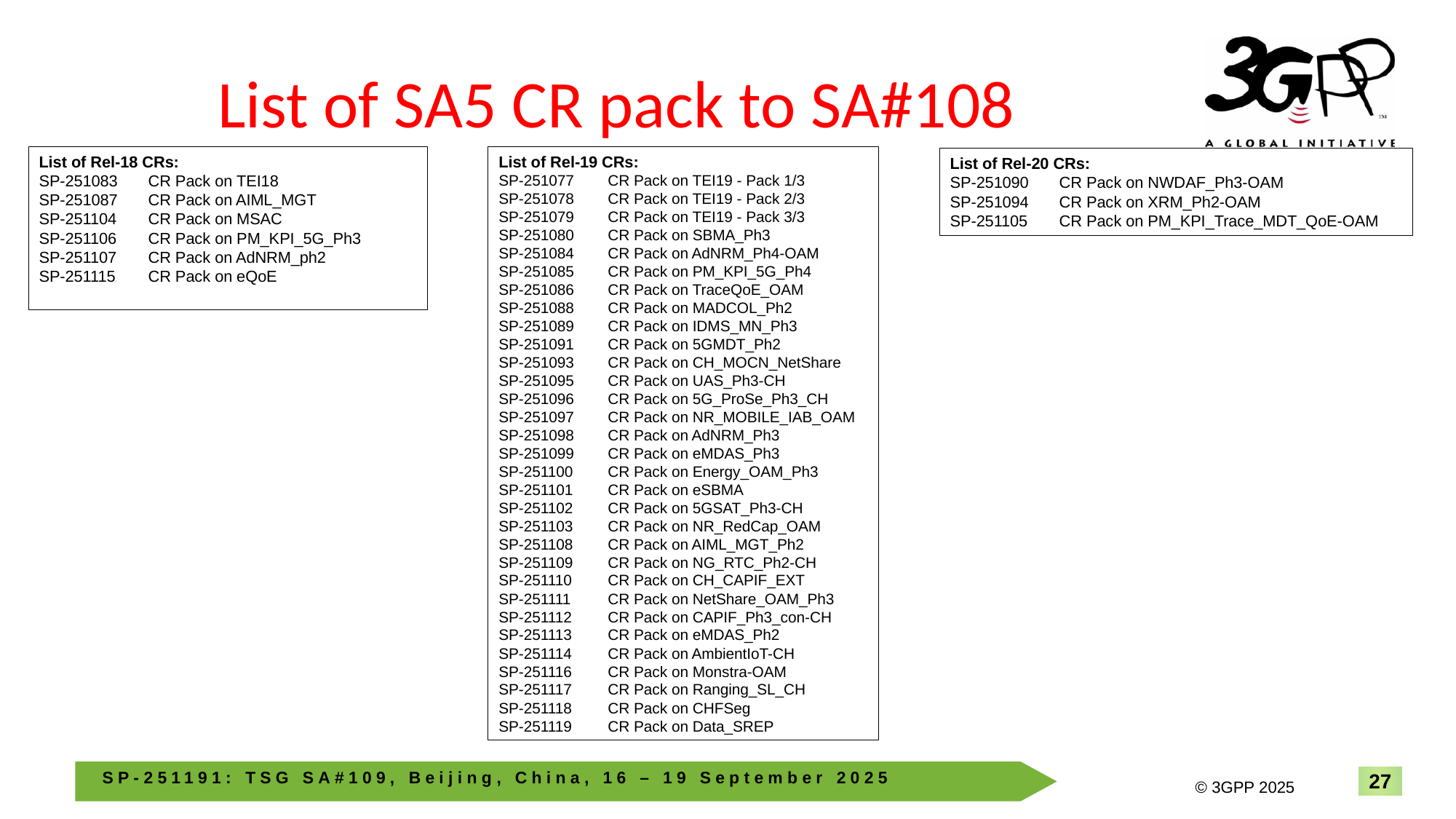

# List of SA5 CR pack to SA#108
List of Rel-18 CRs:
SP-251083	CR Pack on TEI18
SP-251087	CR Pack on AIML_MGT
SP-251104	CR Pack on MSAC
SP-251106	CR Pack on PM_KPI_5G_Ph3
SP-251107	CR Pack on AdNRM_ph2
SP-251115	CR Pack on eQoE

List of Rel-19 CRs:
SP-251077	CR Pack on TEI19 - Pack 1/3
SP-251078	CR Pack on TEI19 - Pack 2/3
SP-251079	CR Pack on TEI19 - Pack 3/3
SP-251080	CR Pack on SBMA_Ph3
SP-251084	CR Pack on AdNRM_Ph4-OAM
SP-251085	CR Pack on PM_KPI_5G_Ph4
SP-251086	CR Pack on TraceQoE_OAM
SP-251088	CR Pack on MADCOL_Ph2
SP-251089	CR Pack on IDMS_MN_Ph3
SP-251091	CR Pack on 5GMDT_Ph2
SP-251093	CR Pack on CH_MOCN_NetShare
SP-251095	CR Pack on UAS_Ph3-CH
SP-251096	CR Pack on 5G_ProSe_Ph3_CH
SP-251097	CR Pack on NR_MOBILE_IAB_OAM
SP-251098	CR Pack on AdNRM_Ph3
SP-251099	CR Pack on eMDAS_Ph3
SP-251100	CR Pack on Energy_OAM_Ph3
SP-251101	CR Pack on eSBMA
SP-251102	CR Pack on 5GSAT_Ph3-CH
SP-251103	CR Pack on NR_RedCap_OAM
SP-251108	CR Pack on AIML_MGT_Ph2
SP-251109	CR Pack on NG_RTC_Ph2-CH
SP-251110	CR Pack on CH_CAPIF_EXT
SP-251111	CR Pack on NetShare_OAM_Ph3
SP-251112	CR Pack on CAPIF_Ph3_con-CH
SP-251113	CR Pack on eMDAS_Ph2
SP-251114	CR Pack on AmbientIoT-CH
SP-251116	CR Pack on Monstra-OAM
SP-251117	CR Pack on Ranging_SL_CH
SP-251118	CR Pack on CHFSeg
SP-251119	CR Pack on Data_SREP
List of Rel-20 CRs:
SP-251090	CR Pack on NWDAF_Ph3-OAM
SP-251094	CR Pack on XRM_Ph2-OAM
SP-251105	CR Pack on PM_KPI_Trace_MDT_QoE-OAM